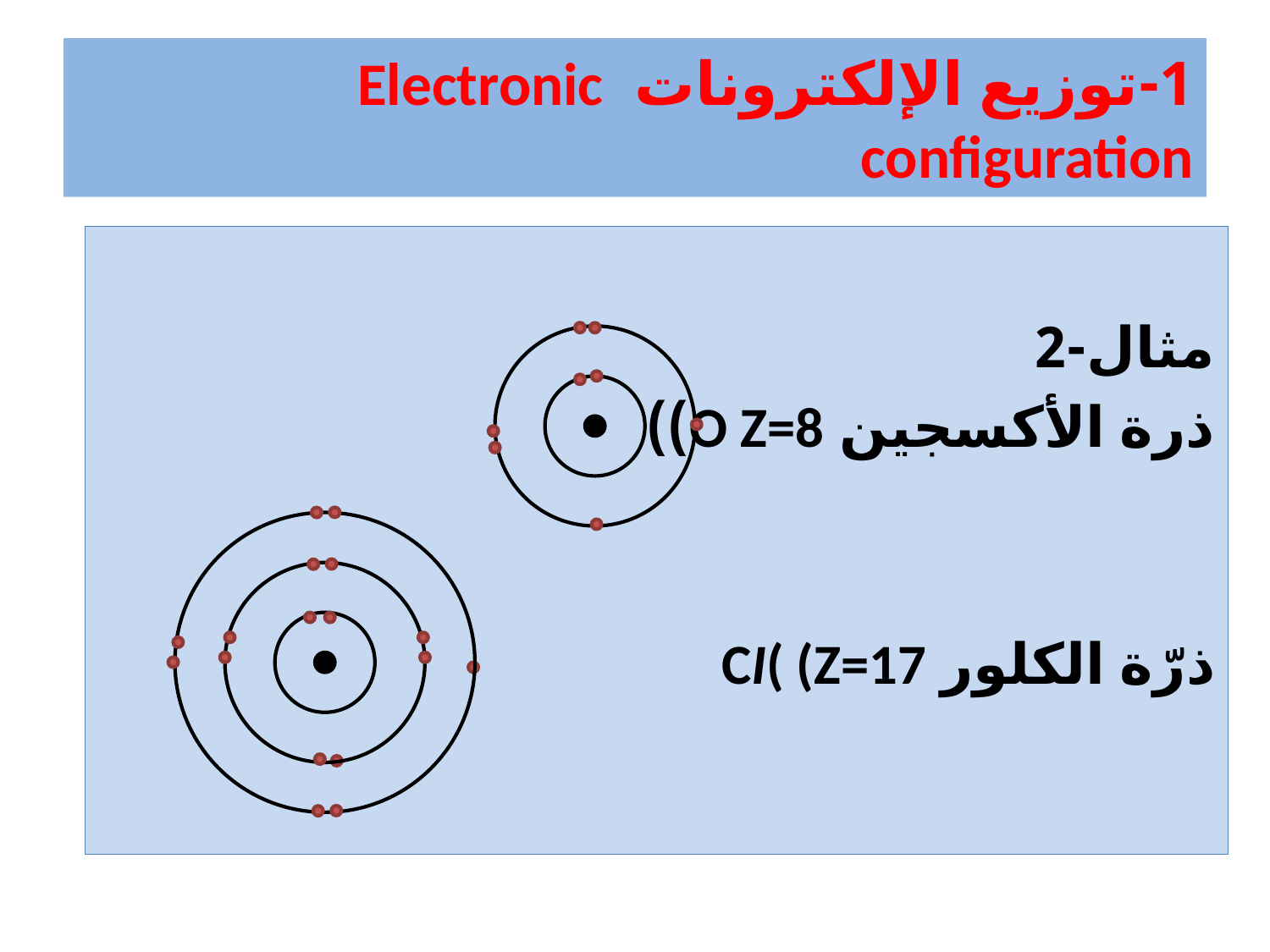

# 1-توزيع الإلكترونات  Electronic configuration

مثال-2
ذرة الأكسجين O Z=8))

ذرّة الكلور CI( (Z=17